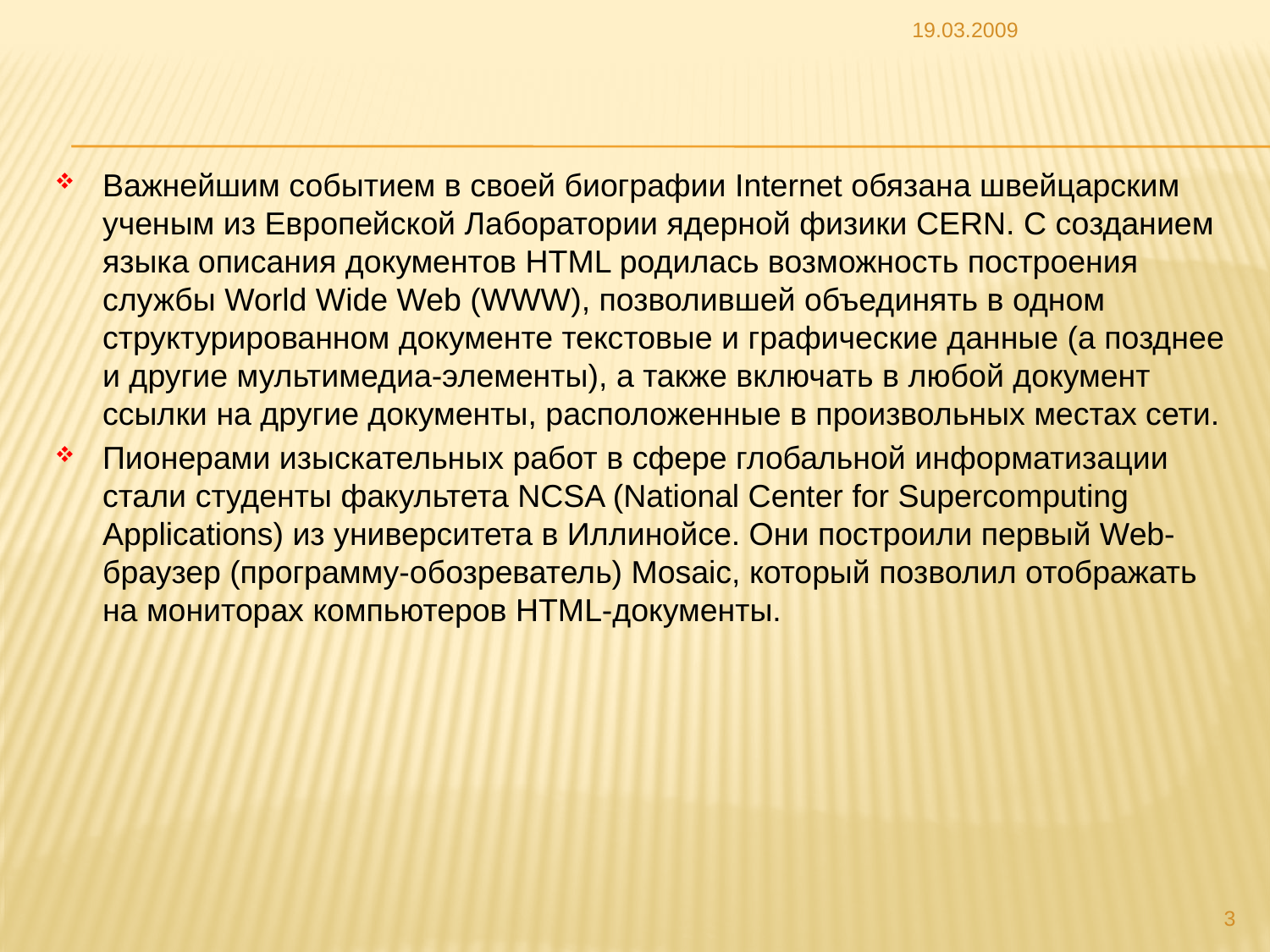

19.03.2009
Важнейшим событием в своей биографии Internet обязана швейцарским ученым из Европейской Лаборатории ядерной физики CERN. С созданием языка описания документов HTML родилась возможность построения службы World Wide Web (WWW), позволившей объединять в одном структурированном документе текстовые и графические данные (а позднее и другие мультимедиа-элементы), а также включать в любой документ ссылки на другие документы, расположенные в произвольных местах сети.
Пионерами изыскательных работ в сфере глобальной информатизации стали студенты факультета NCSA (National Center for Supercomputing Applications) из университета в Иллинойсе. Они построили первый Web-браузер (программу-обозреватель) Mosaic, который позволил отображать на мониторах компьютеров HTML-документы.

3